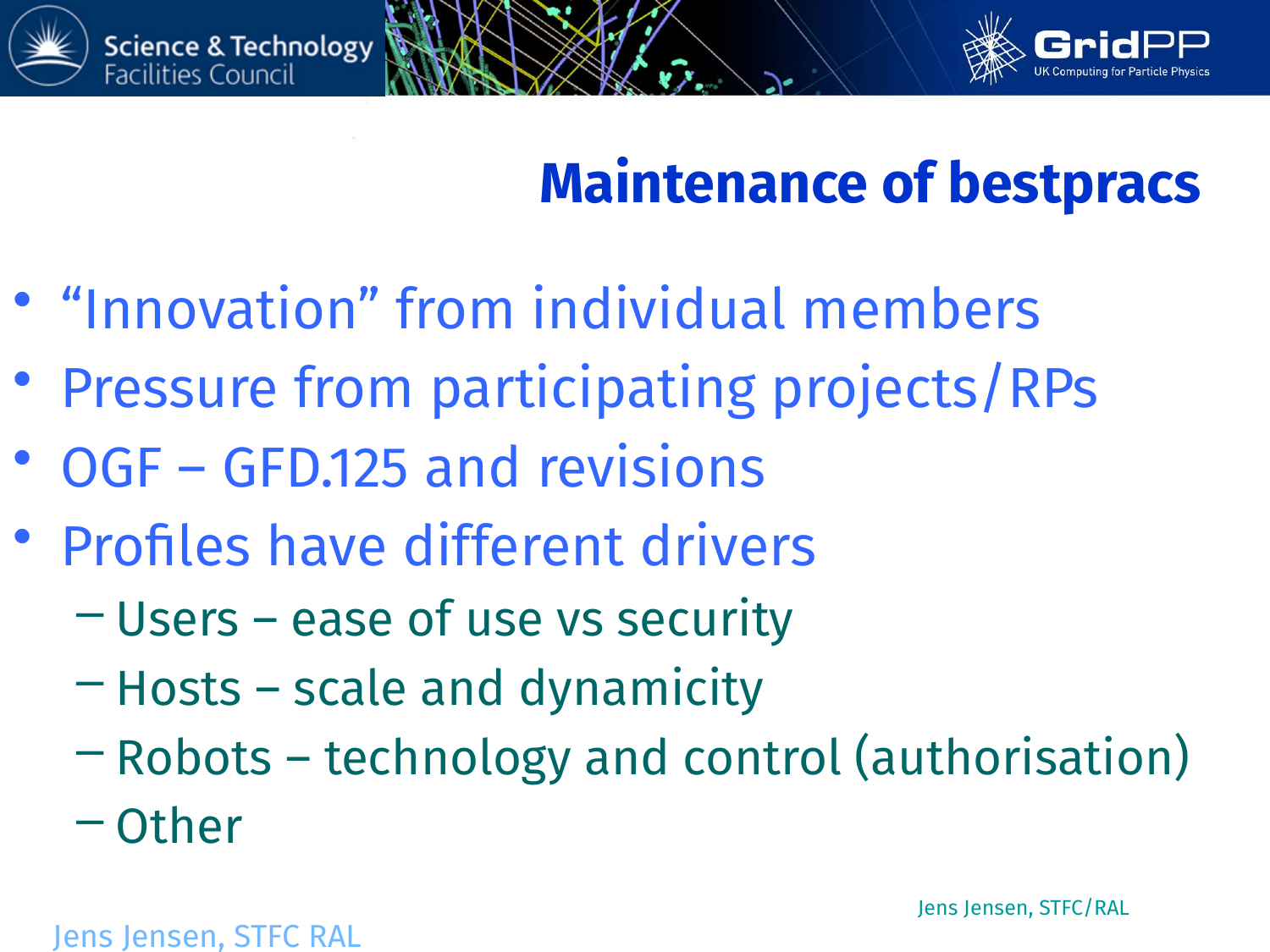

# Maintenance of bestpracs
“Innovation” from individual members
Pressure from participating projects/RPs
OGF – GFD.125 and revisions
Profiles have different drivers
Users – ease of use vs security
Hosts – scale and dynamicity
Robots – technology and control (authorisation)
Other